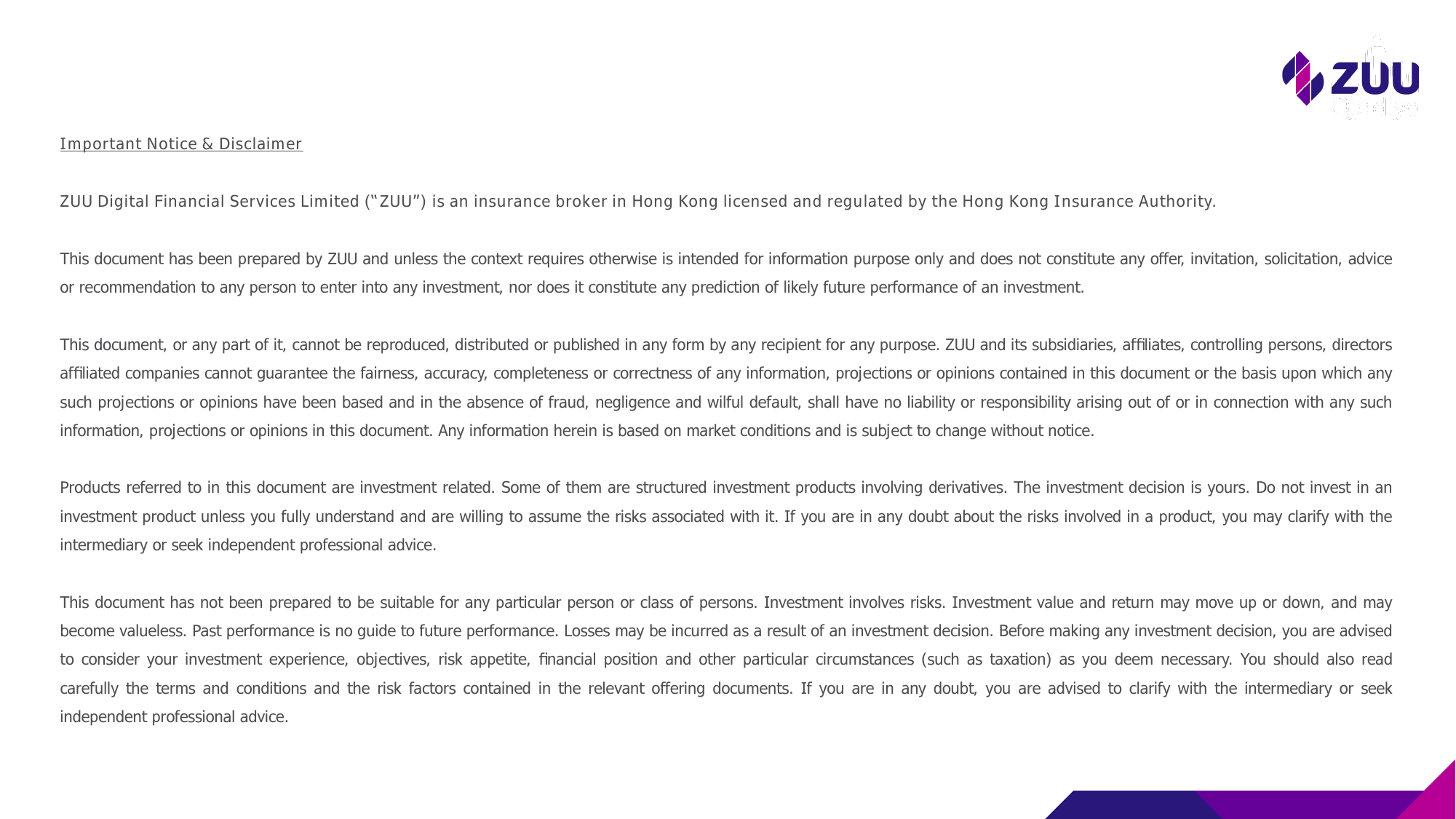

Important Notice & Disclaimer

ZUU Digital Financial Services Limited (“ZUU”) is an insurance broker in Hong Kong licensed and regulated by the Hong Kong Insurance Authority.

This document has been prepared by ZUU and unless the context requires otherwise is intended for information purpose only and does not constitute any offer, invitation, solicitation, advice or recommendation to any person to enter into any investment, nor does it constitute any prediction of likely future performance of an investment.

This document, or any part of it, cannot be reproduced, distributed or published in any form by any recipient for any purpose. ZUU and its subsidiaries, affiliates, controlling persons, directors affiliated companies cannot guarantee the fairness, accuracy, completeness or correctness of any information, projections or opinions contained in this document or the basis upon which any such projections or opinions have been based and in the absence of fraud, negligence and wilful default, shall have no liability or responsibility arising out of or in connection with any such information, projections or opinions in this document. Any information herein is based on market conditions and is subject to change without notice.

Products referred to in this document are investment related. Some of them are structured investment products involving derivatives. The investment decision is yours. Do not invest in an investment product unless you fully understand and are willing to assume the risks associated with it. If you are in any doubt about the risks involved in a product, you may clarify with the intermediary or seek independent professional advice.

This document has not been prepared to be suitable for any particular person or class of persons. Investment involves risks. Investment value and return may move up or down, and may become valueless. Past performance is no guide to future performance. Losses may be incurred as a result of an investment decision. Before making any investment decision, you are advised to consider your investment experience, objectives, risk appetite, financial position and other particular circumstances (such as taxation) as you deem necessary. You should also read carefully the terms and conditions and the risk factors contained in the relevant offering documents. If you are in any doubt, you are advised to clarify with the intermediary or seek independent professional advice.